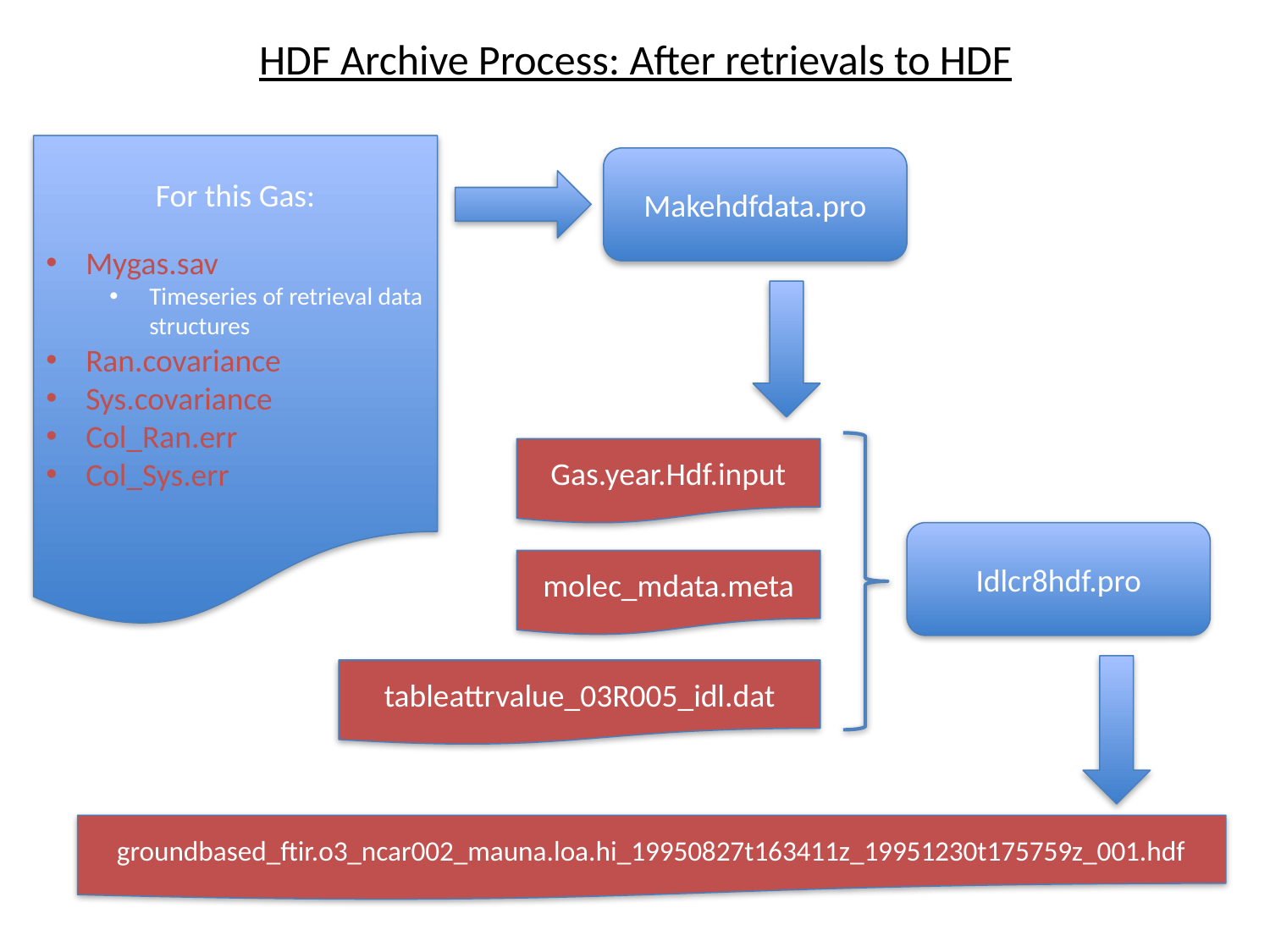

HDF Archive Process: After retrievals to HDF
For this Gas:

Mygas.sav
Timeseries of retrieval data structures
Ran.covariance
Sys.covariance
Col_Ran.err
Col_Sys.err
Makehdfdata.pro

Gas.year.Hdf.input
Idlcr8hdf.pro
molec_mdata.meta

tableattrvalue_03R005_idl.dat
groundbased_ftir.o3_ncar002_mauna.loa.hi_19950827t163411z_19951230t175759z_001.hdf